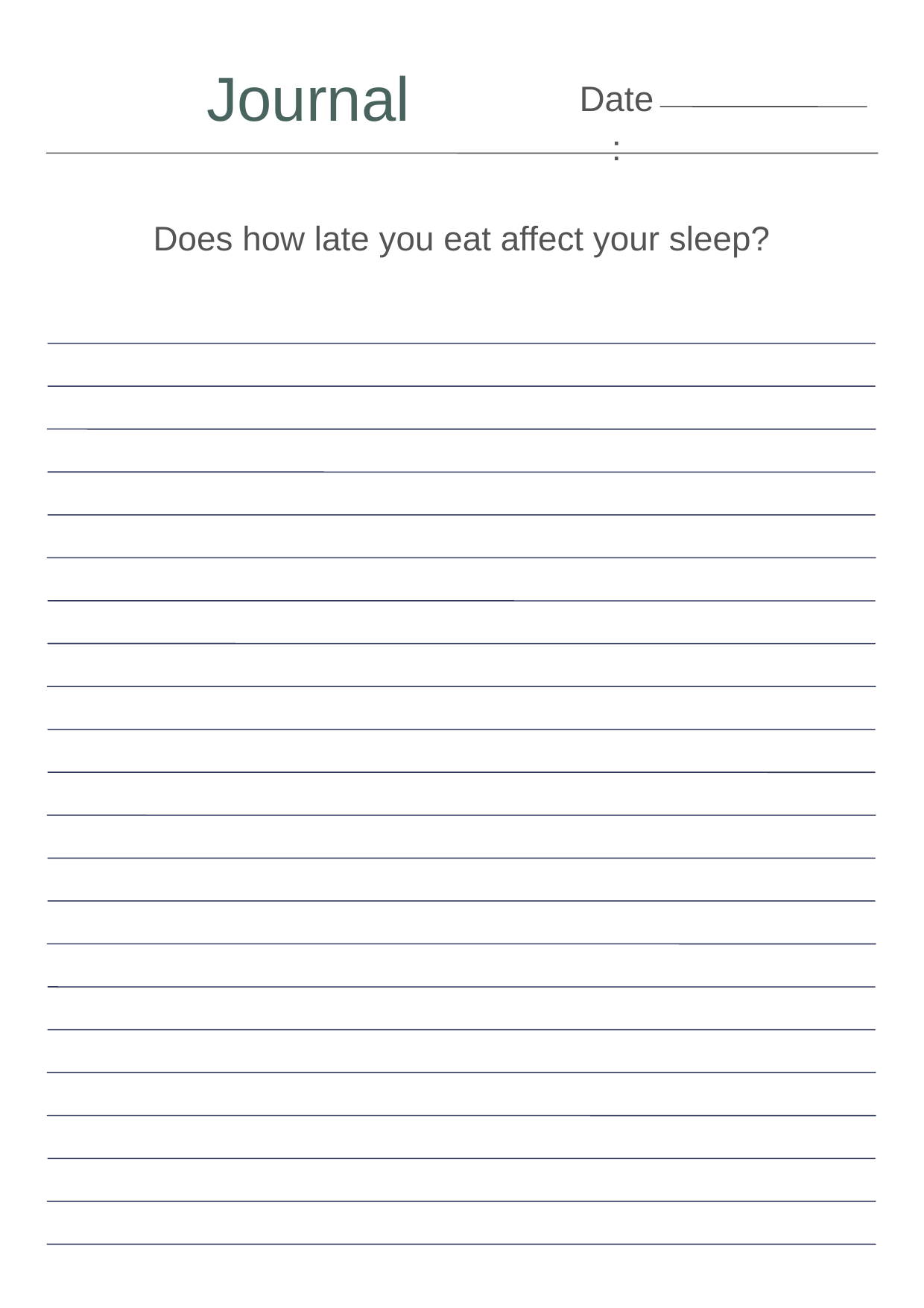

Journal
Date:

Does how late you eat affect your sleep?